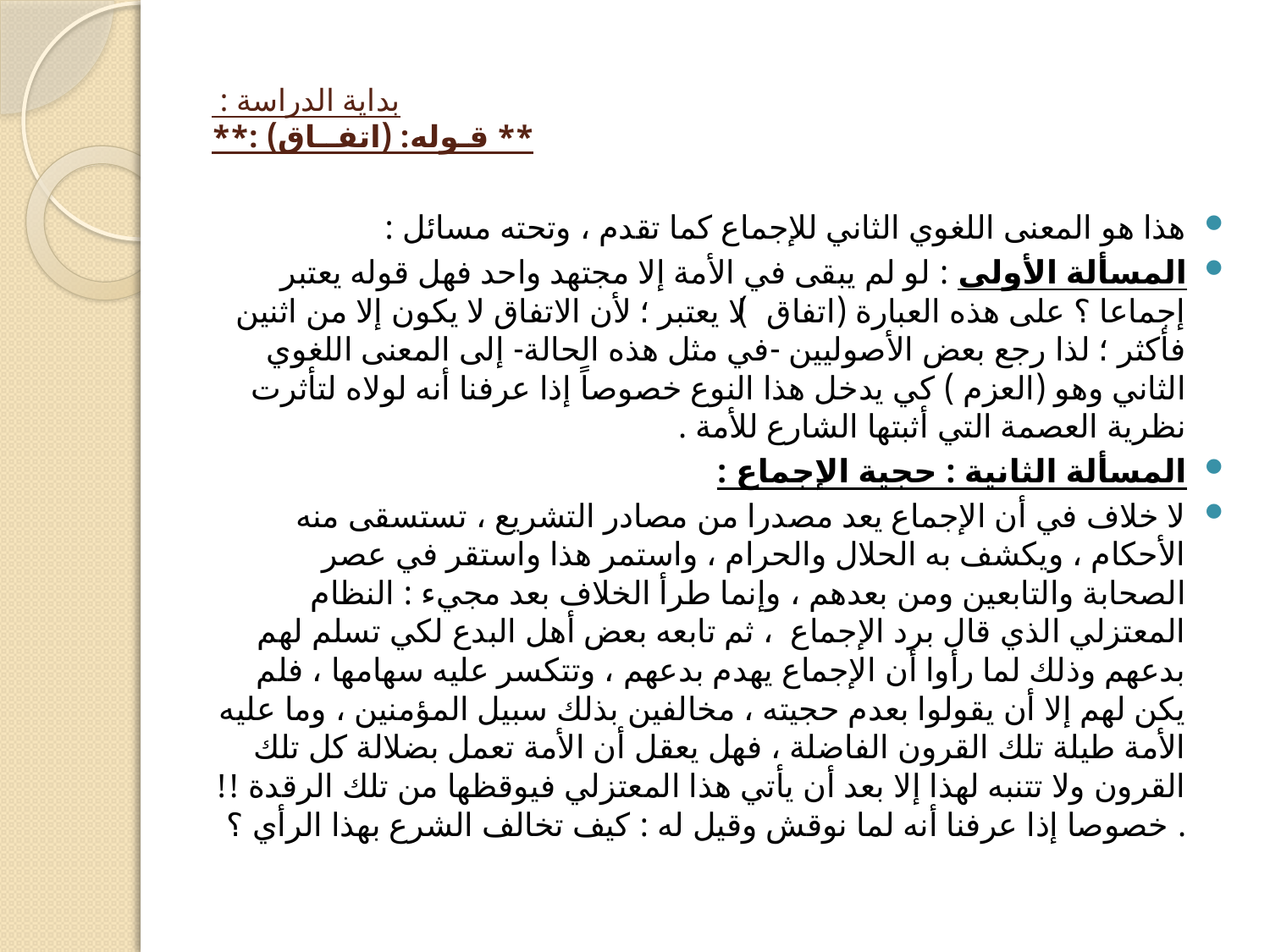

# بداية الدراسة : ** قـوله: (اتفــاق) :**
هذا هو المعنى اللغوي الثاني للإجماع كما تقدم ، وتحته مسائل :
المسألة الأولى : لو لم يبقى في الأمة إلا مجتهد واحد فهل قوله يعتبر إجماعا ؟ على هذه العبارة (اتفاق) لا يعتبر ؛ لأن الاتفاق لا يكون إلا من اثنين فأكثر ؛ لذا رجع بعض الأصوليين -في مثل هذه الحالة- إلى المعنى اللغوي الثاني وهو (العزم ) كي يدخل هذا النوع خصوصاً إذا عرفنا أنه لولاه لتأثرت نظرية العصمة التي أثبتها الشارع للأمة .
المسألة الثانية : حجية الإجماع :
لا خلاف في أن الإجماع يعد مصدرا من مصادر التشريع ، تستسقى منه الأحكام ، ويكشف به الحلال والحرام ، واستمر هذا واستقر في عصر الصحابة والتابعين ومن بعدهم ، وإنما طرأ الخلاف بعد مجيء : النظام المعتزلي الذي قال برد الإجماع  ، ثم تابعه بعض أهل البدع لكي تسلم لهم بدعهم وذلك لما رأوا أن الإجماع يهدم بدعهم ، وتتكسر عليه سهامها ، فلم يكن لهم إلا أن يقولوا بعدم حجيته ، مخالفين بذلك سبيل المؤمنين ، وما عليه الأمة طيلة تلك القرون الفاضلة ، فهل يعقل أن الأمة تعمل بضلالة كل تلك القرون ولا تتنبه لهذا إلا بعد أن يأتي هذا المعتزلي فيوقظها من تلك الرقدة !! . خصوصا إذا عرفنا أنه لما نوقش وقيل له : كيف تخالف الشرع بهذا الرأي ؟